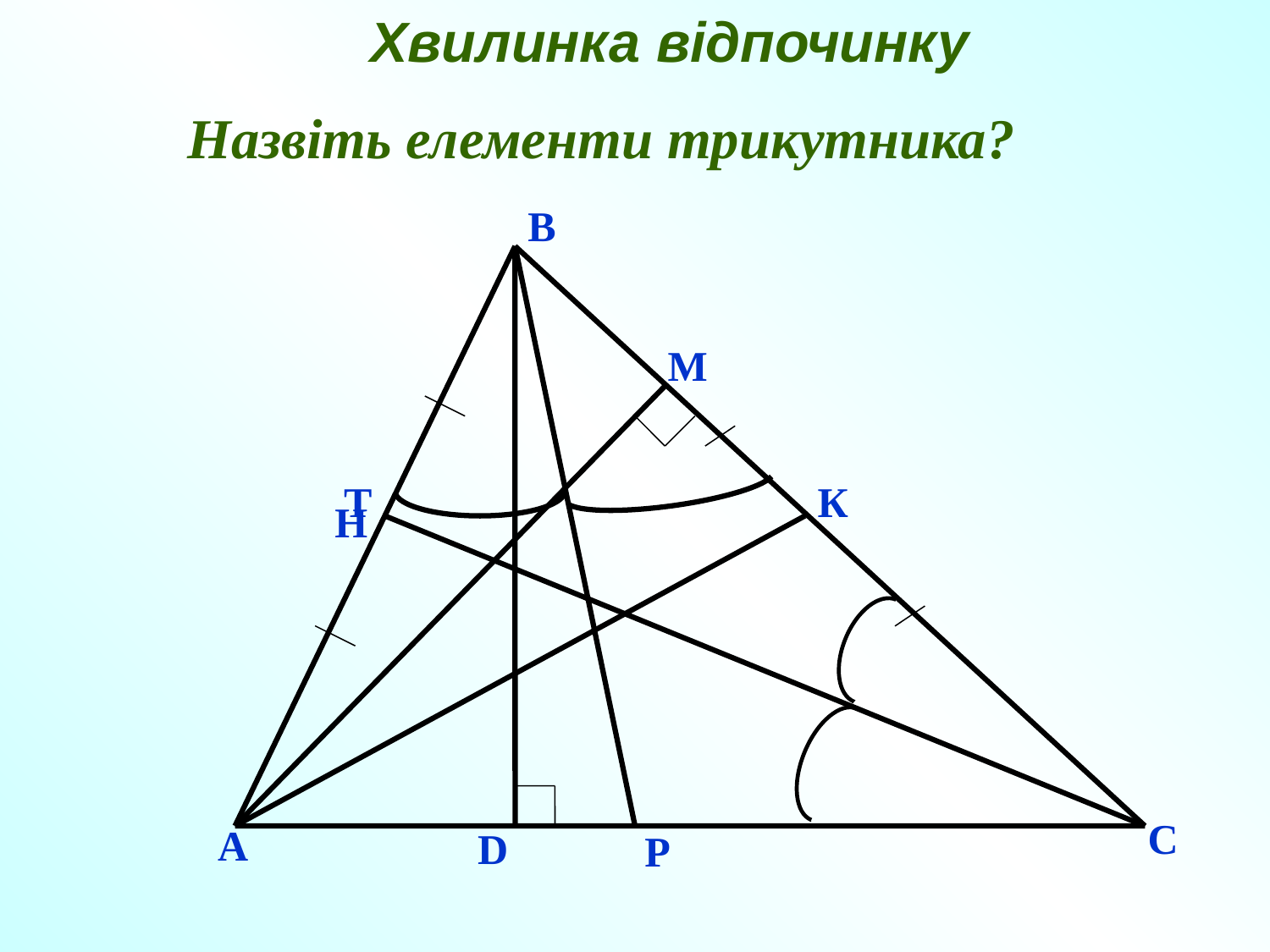

Хвилинка відпочинку
Назвіть елементи трикутника?
В

М

Т
К
Н

С
А
D
Р